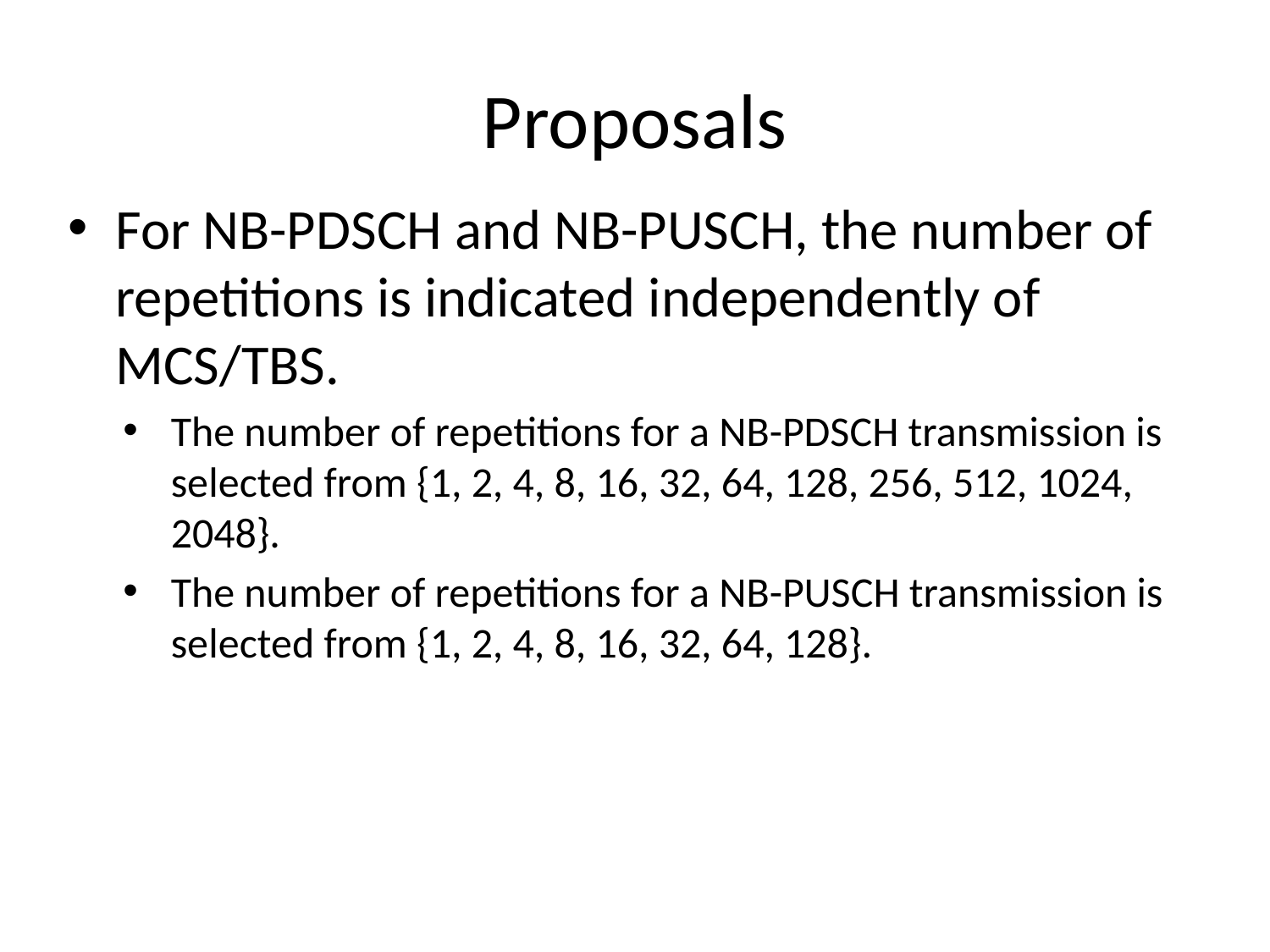

# Proposals
For NB-PDSCH and NB-PUSCH, the number of repetitions is indicated independently of MCS/TBS.
The number of repetitions for a NB-PDSCH transmission is selected from {1, 2, 4, 8, 16, 32, 64, 128, 256, 512, 1024, 2048}.
The number of repetitions for a NB-PUSCH transmission is selected from {1, 2, 4, 8, 16, 32, 64, 128}.